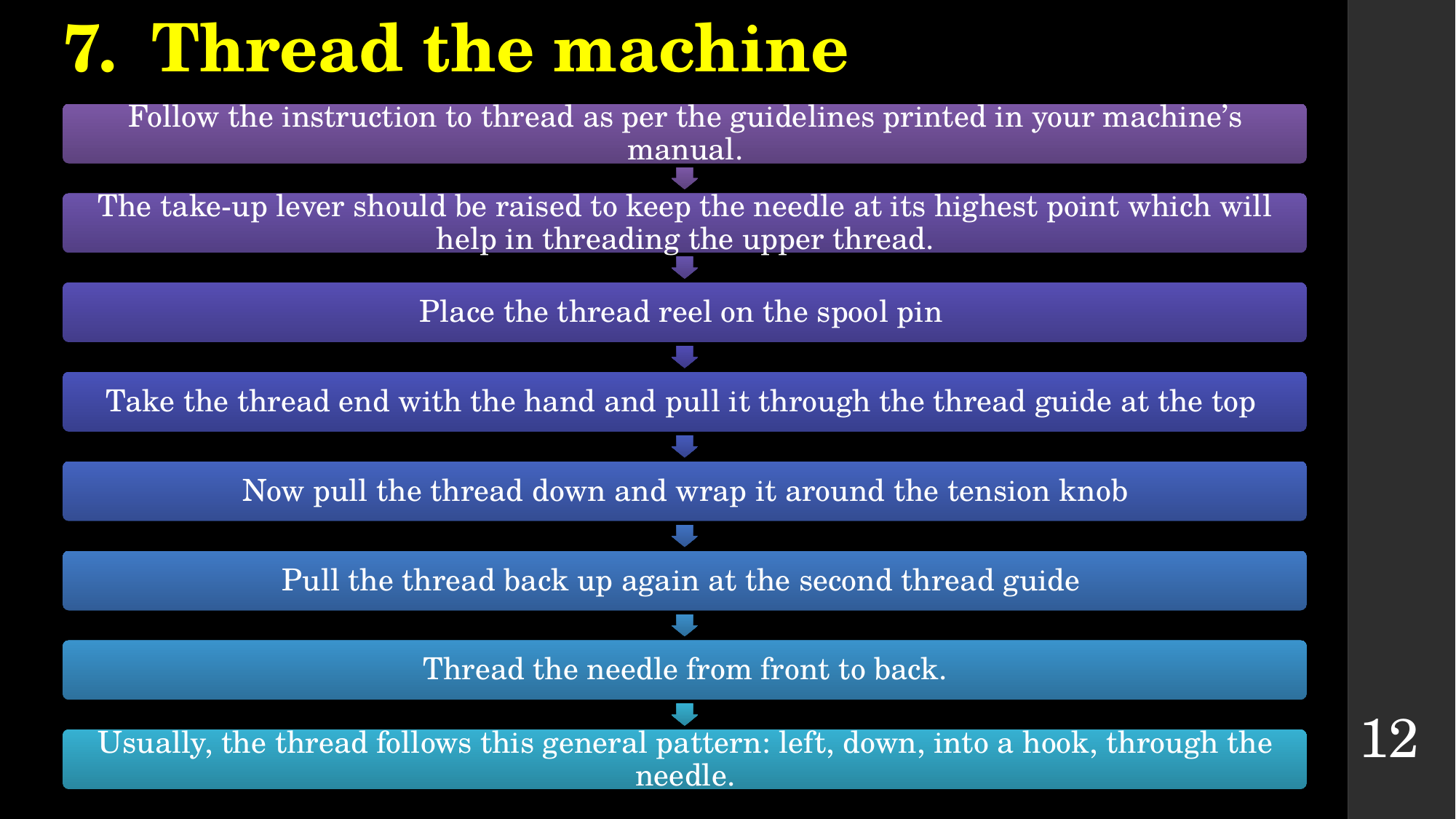

# Thread the machine
Follow the instruction to thread as per the guidelines printed in your machine’s manual.

The take-up lever should be raised to keep the needle at its highest point which will help in threading the upper thread.

Place the thread reel on the spool pin

Take the thread end with the hand and pull it through the thread guide at the top

Now pull the thread down and wrap it around the tension knob

Pull the thread back up again at the second thread guide

Thread the needle from front to back.

Usually, the thread follows this general pattern: left, down, into a hook, through the needle.
12